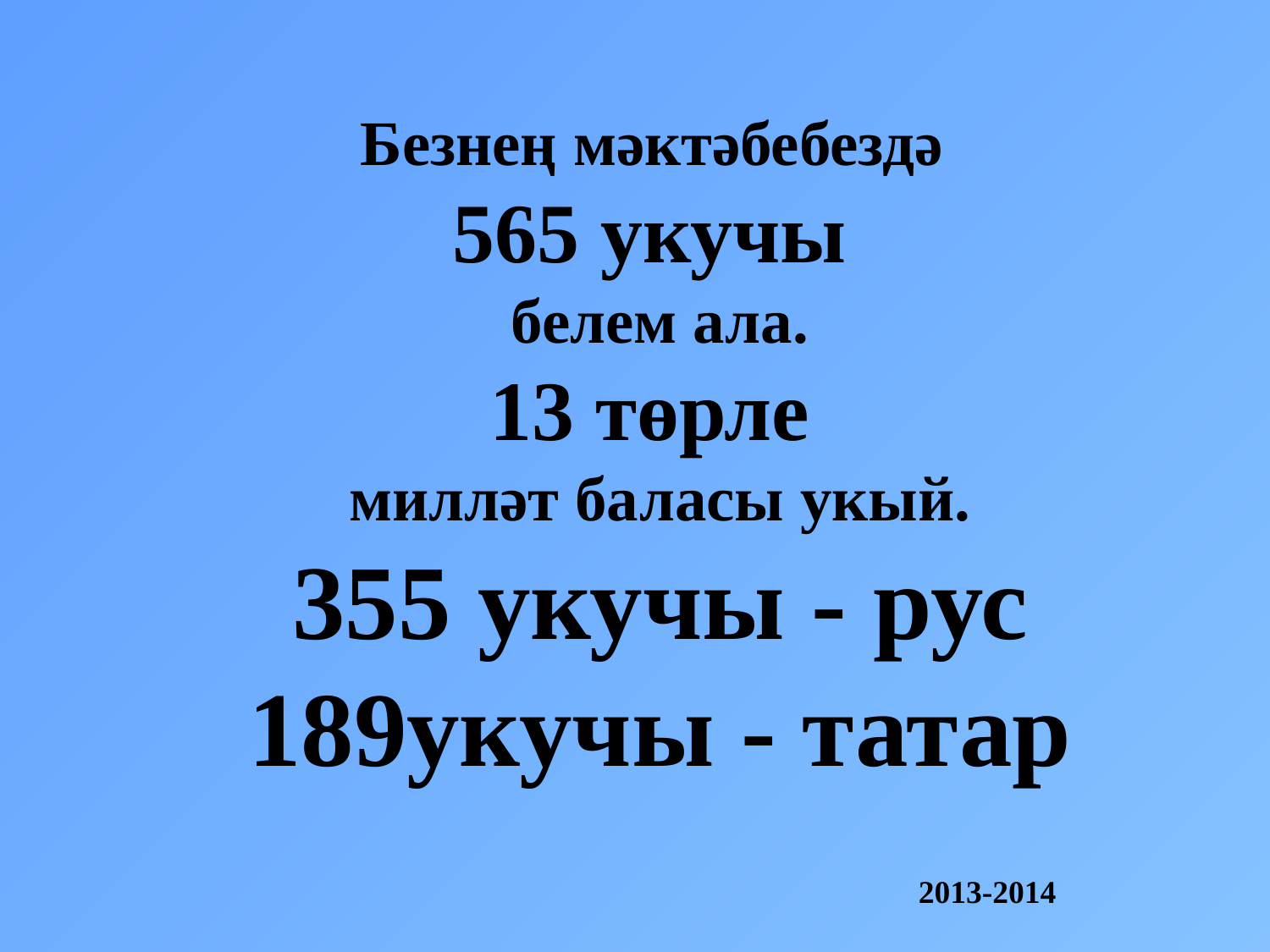

Безнең мәктәбебездә
565 укучы
белем ала.
13 төрле
милләт баласы укый.
355 укучы - рус
189укучы - татар
2013-2014